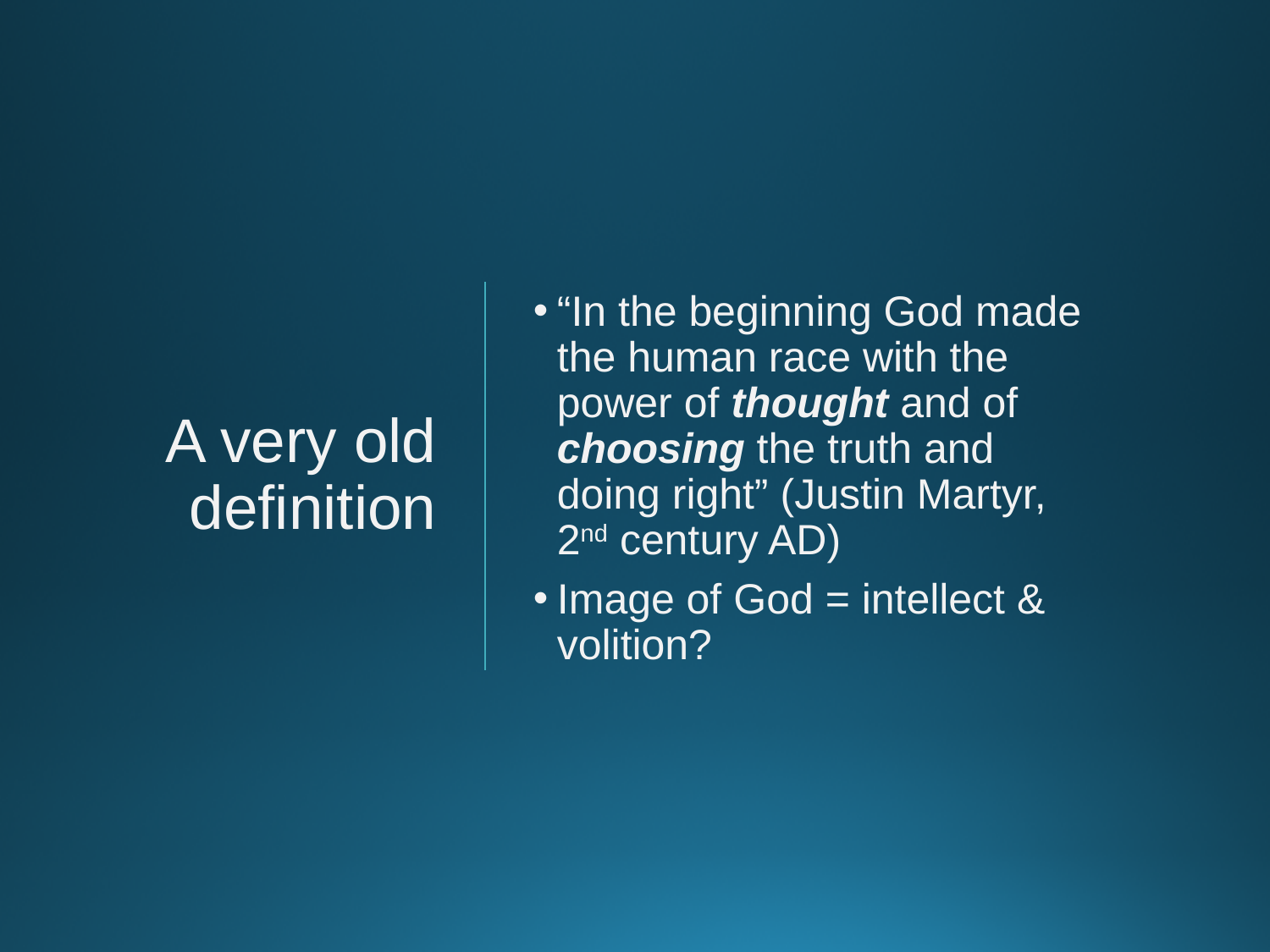

“In the beginning God made the human race with the power of thought and of choosing the truth and doing right” (Justin Martyr, 2nd century AD)
Image of God = intellect & volition?
# A very old definition